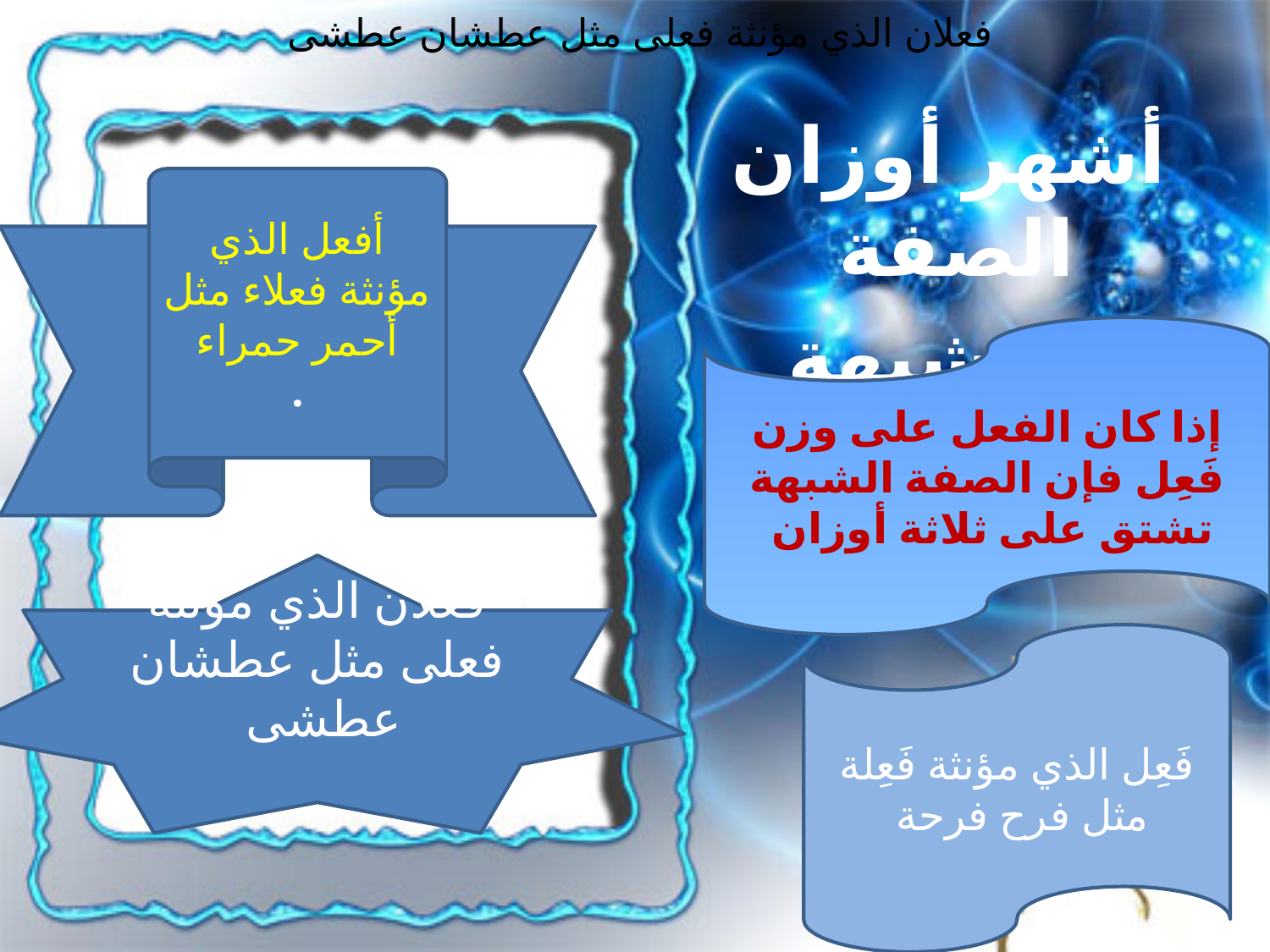

فعلان الذي مؤنثة فعلى مثل عطشان عطشى

 أشهر أوزان الصفة
 المشبهة
أفعل الذي مؤنثة فعلاء مثل أحمر حمراء
.
إذا كان الفعل على وزن فَعِل فإن الصفة الشبهة تشتق على ثلاثة أوزان
فعلان الذي مؤنثة فعلى مثل عطشان عطشى

فَعِل الذي مؤنثة فَعِلة مثل فرح فرحة
#